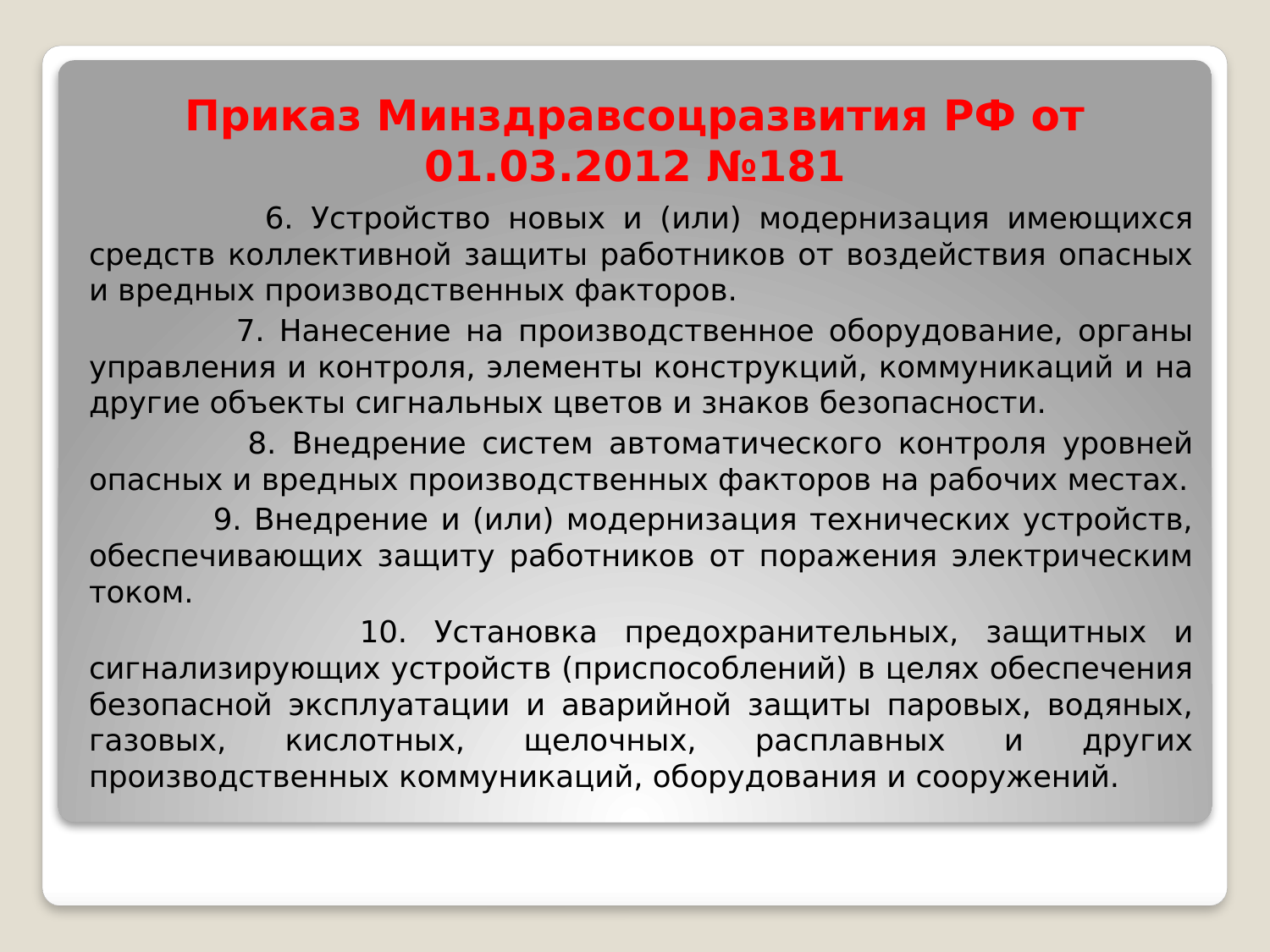

# Приказ Минздравсоцразвития РФ от 01.03.2012 №181
          6. Устройство новых и (или) модернизация имеющихся средств коллективной защиты работников от воздействия опасных и вредных производственных факторов.
          7. Нанесение на производственное оборудование, органы управления и контроля, элементы конструкций, коммуникаций и на другие объекты сигнальных цветов и знаков безопасности.
          8. Внедрение систем автоматического контроля уровней опасных и вредных производственных факторов на рабочих местах.
          9. Внедрение и (или) модернизация технических устройств, обеспечивающих защиту работников от поражения электрическим током.
          10. Установка предохранительных, защитных и сигнализирующих устройств (приспособлений) в целях обеспечения безопасной эксплуатации и аварийной защиты паровых, водяных, газовых, кислотных, щелочных, расплавных и других производственных коммуникаций, оборудования и сооружений.